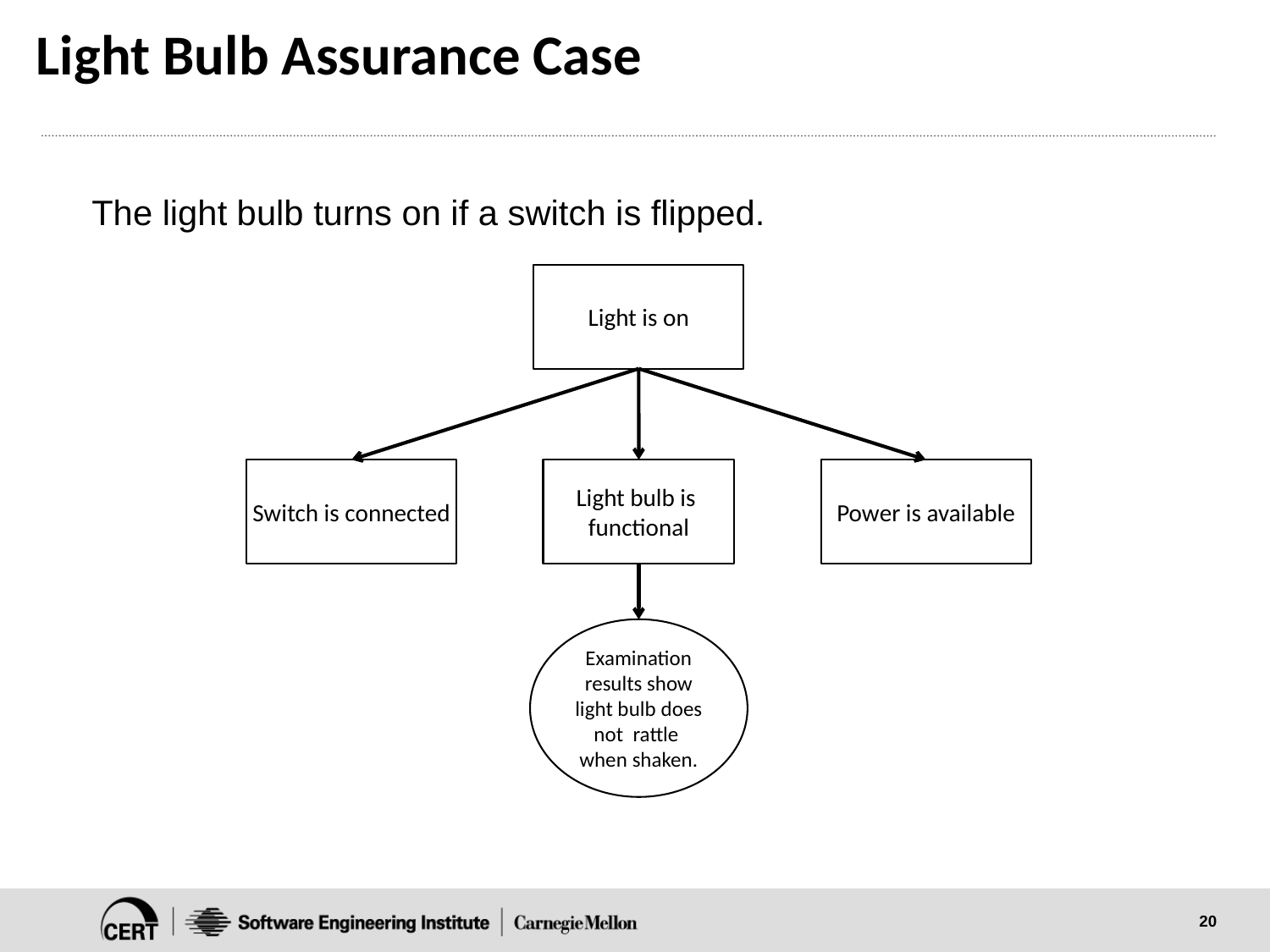

# Light Bulb Assurance Case
The light bulb turns on if a switch is flipped.
Light is on
Switch is connected
Light bulb is  functional
Power is available
Examination results show light bulb does not  rattle  when shaken.